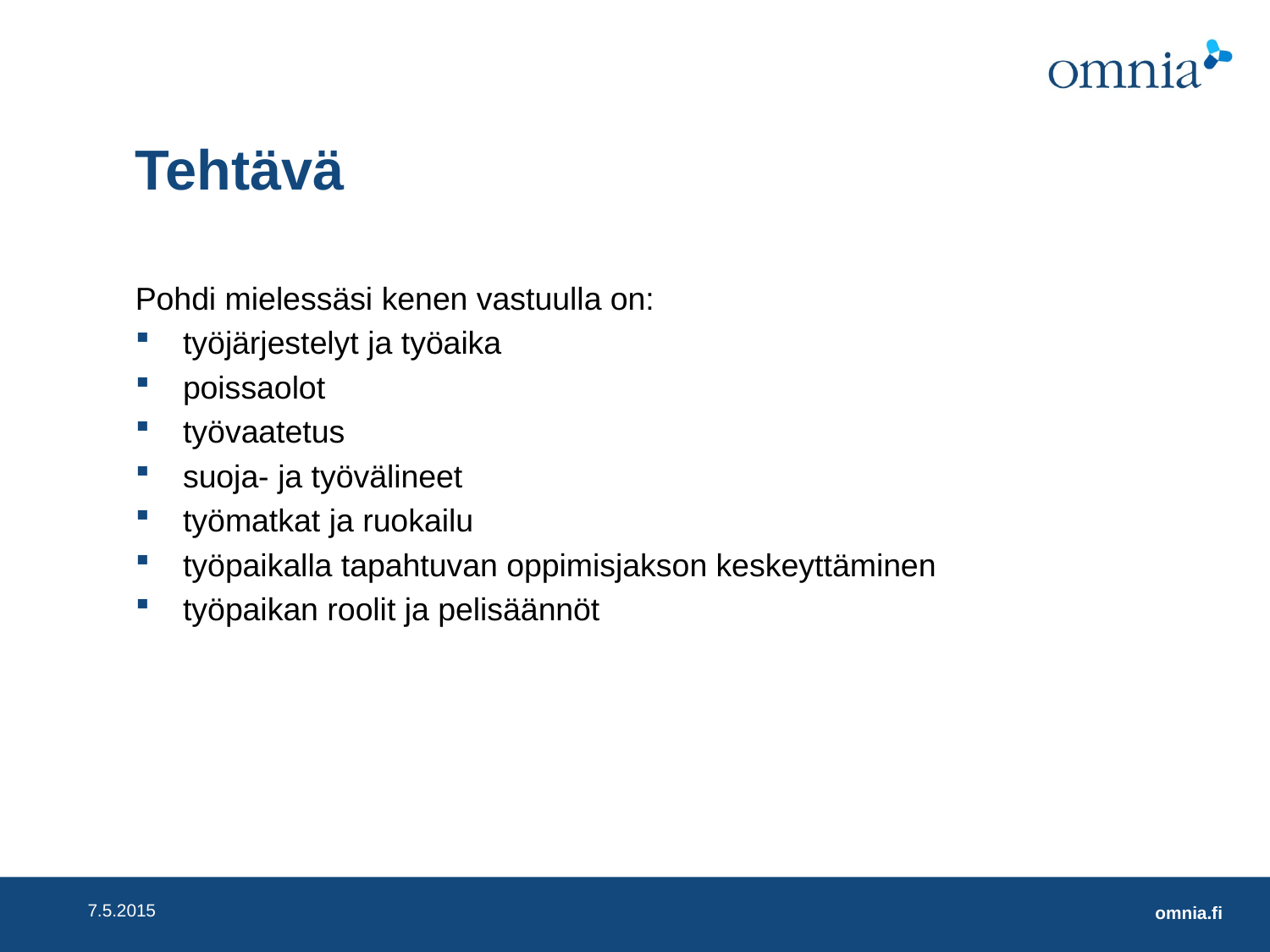

# Tehtävä
Pohdi mielessäsi kenen vastuulla on:
työjärjestelyt ja työaika
poissaolot
työvaatetus
suoja- ja työvälineet
työmatkat ja ruokailu
työpaikalla tapahtuvan oppimisjakson keskeyttäminen
työpaikan roolit ja pelisäännöt

7.5.2015